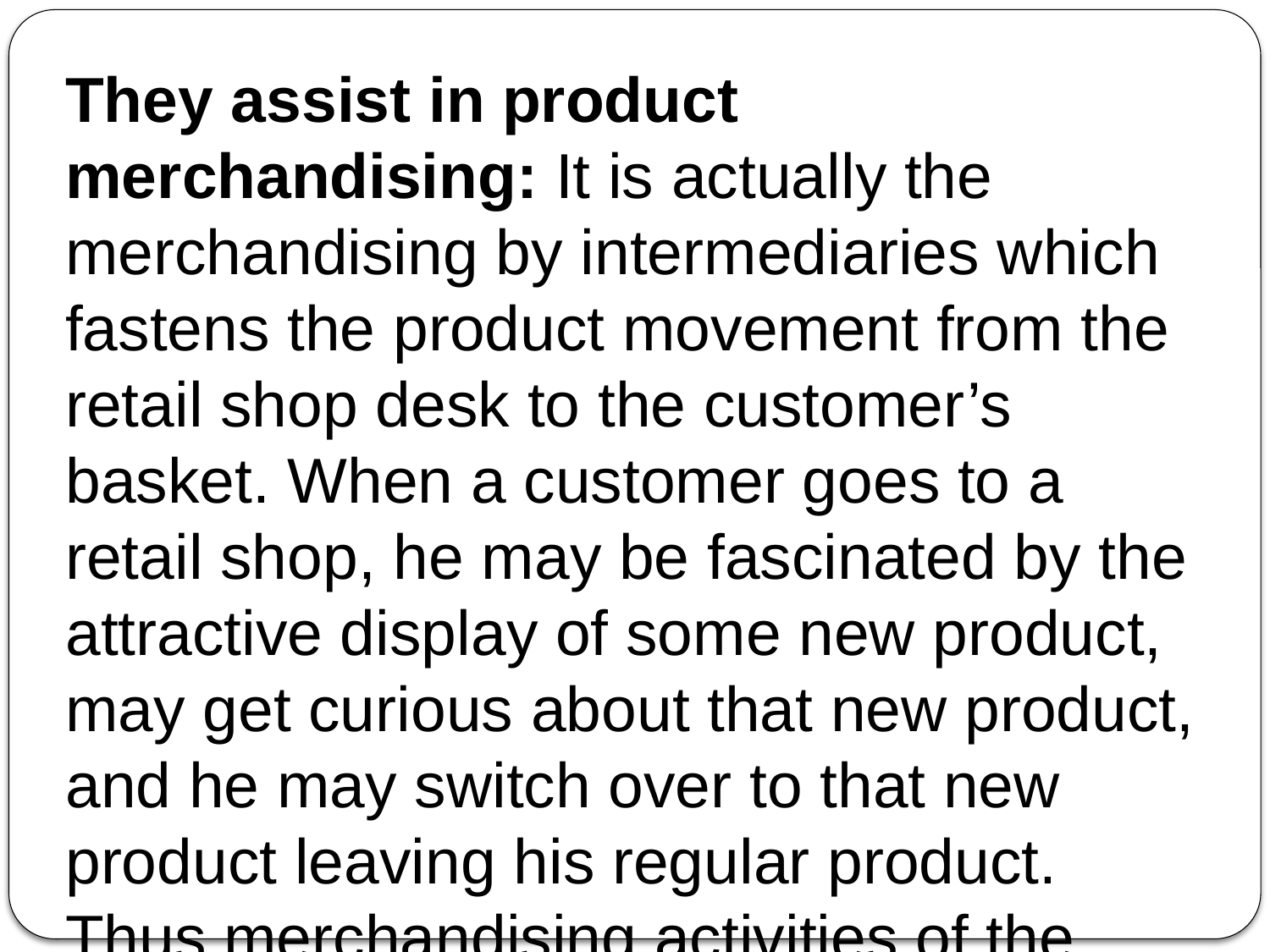

They assist in product merchandising: It is actually the merchandising by intermediaries which fastens the product movement from the retail shop desk to the customer’s basket. When a customer goes to a retail shop, he may be fascinated by the attractive display of some new product, may get curious about that new product, and he may switch over to that new product leaving his regular product. Thus merchandising activities of the intermediaries serve as a quiet seller at a retail store